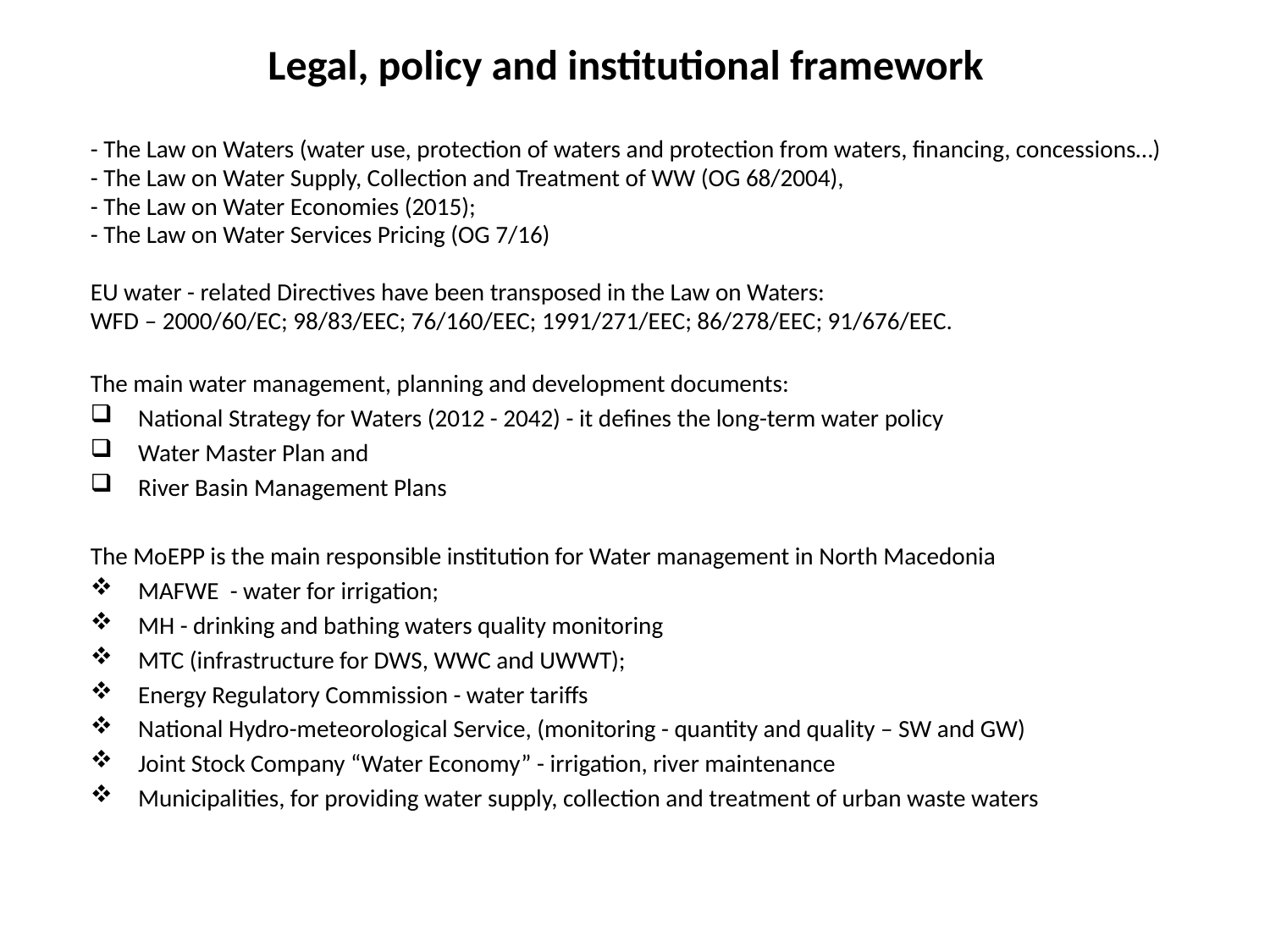

Legal, policy and institutional framework
- The Law on Waters (water use, protection of waters and protection from waters, financing, concessions…)
- The Law on Water Supply, Collection and Treatment of WW (OG 68/2004),
- The Law on Water Economies (2015);
- The Law on Water Services Pricing (OG 7/16)

EU water - related Directives have been transposed in the Law on Waters:
WFD – 2000/60/EC; 98/83/EEC; 76/160/EEC; 1991/271/EEC; 86/278/EEC; 91/676/EEC.

The main water management, planning and development documents:
National Strategy for Waters (2012 - 2042) - it defines the long-term water policy
Water Master Plan and
River Basin Management Plans

The MoEPP is the main responsible institution for Water management in North Macedonia
MAFWE  - water for irrigation;
MH - drinking and bathing waters quality monitoring
MTC (infrastructure for DWS, WWC and UWWT);
Energy Regulatory Commission - water tariffs
National Hydro-meteorological Service, (monitoring - quantity and quality – SW and GW)
Joint Stock Company “Water Economy” - irrigation, river maintenance
Municipalities, for providing water supply, collection and treatment of urban waste waters